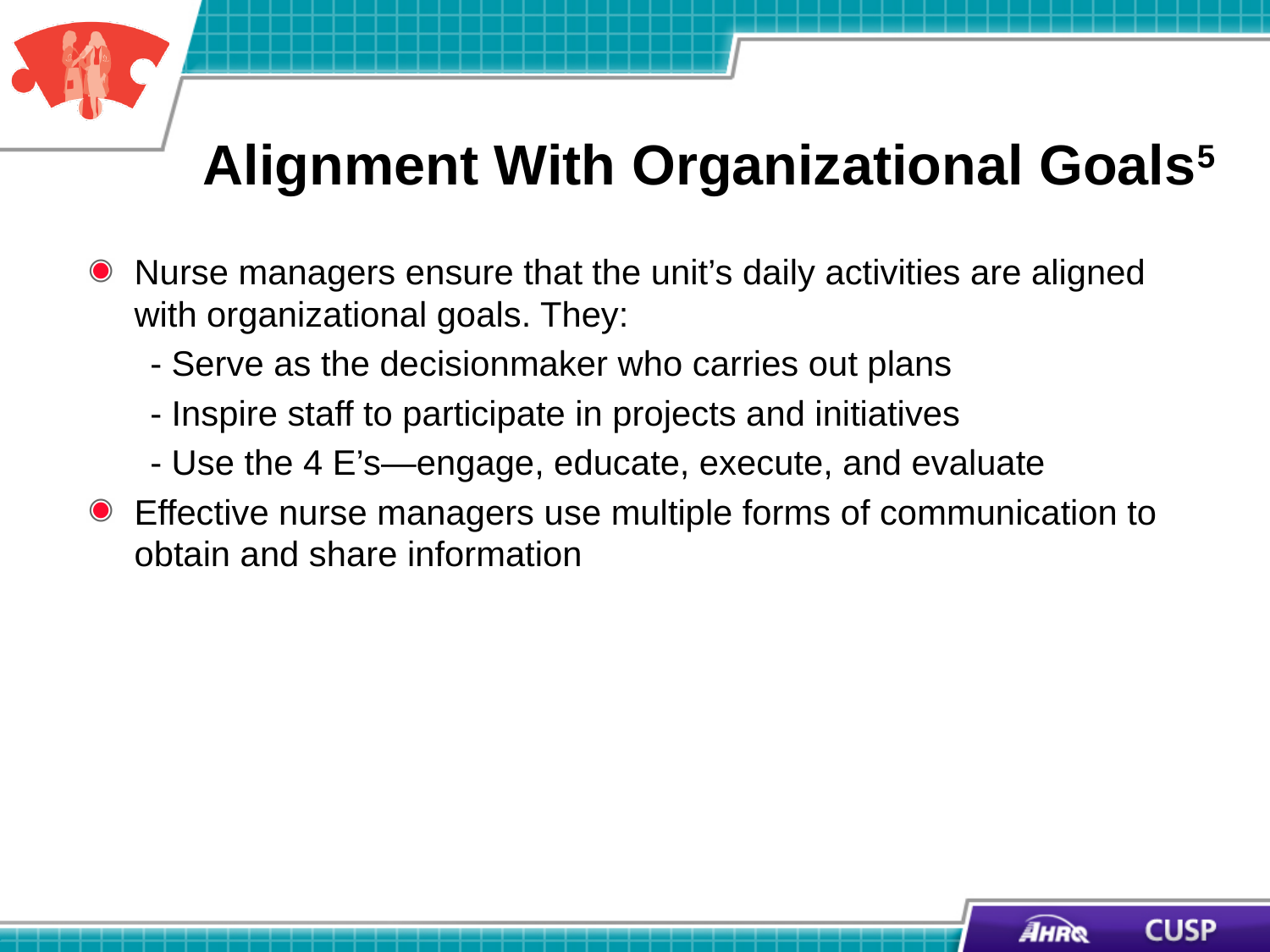

# Alignment With Organizational Goals5
Nurse managers ensure that the unit’s daily activities are aligned with organizational goals. They:
- Serve as the decisionmaker who carries out plans
- Inspire staff to participate in projects and initiatives
- Use the 4 E’s—engage, educate, execute, and evaluate
Effective nurse managers use multiple forms of communication to obtain and share information